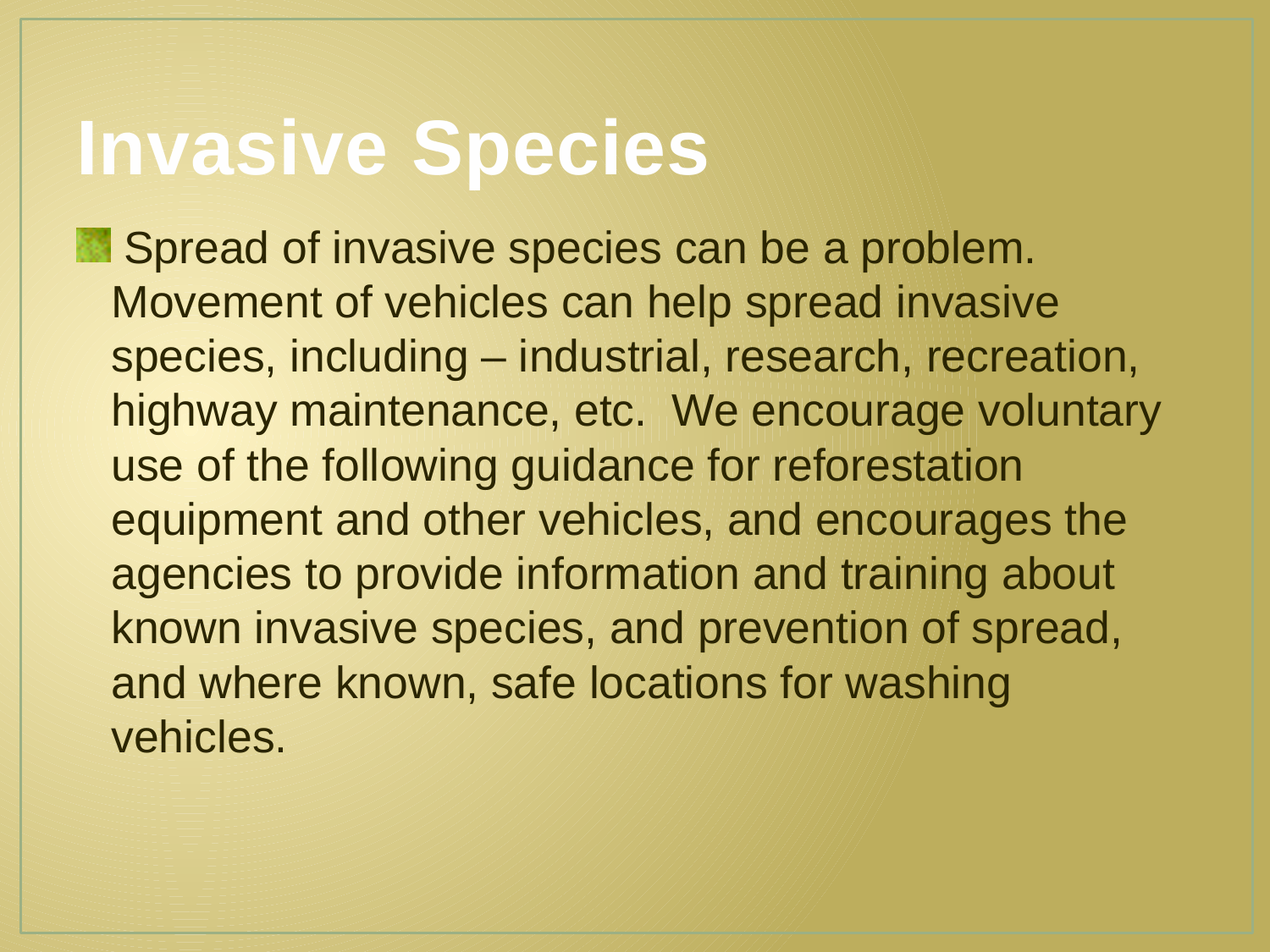

# Invasive Species

 Spread of invasive species can be a problem.  Movement of vehicles can help spread invasive species, including – industrial, research, recreation, highway maintenance, etc.  We encourage voluntary use of the following guidance for reforestation equipment and other vehicles, and encourages the agencies to provide information and training about known invasive species, and prevention of spread, and where known, safe locations for washing vehicles.